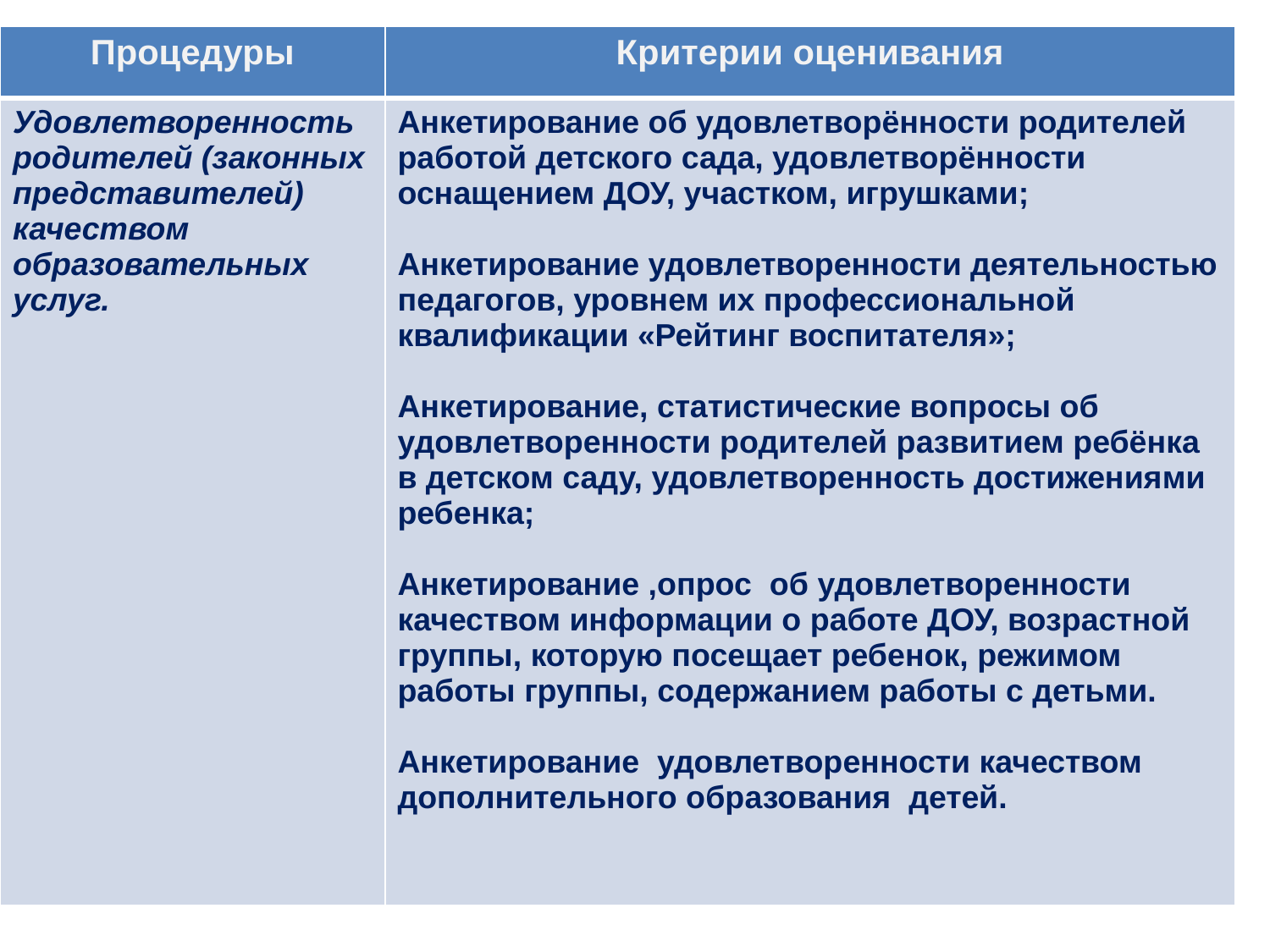

| Процедуры | Критерии оценивания |
| --- | --- |
| Удовлетворенность родителей (законных представителей) качеством образовательных услуг. | Анкетирование об удовлетворённости родителей работой детского сада, удовлетворённости оснащением ДОУ, участком, игрушками; Анкетирование удовлетворенности деятельностью педагогов, уровнем их профессиональной квалификации «Рейтинг воспитателя»; Анкетирование, статистические вопросы об удовлетворенности родителей развитием ребёнка в детском саду, удовлетворенность достижениями ребенка; Анкетирование ,опрос об удовлетворенности качеством информации о работе ДОУ, возрастной группы, которую посещает ребенок, режимом работы группы, содержанием работы с детьми. Анкетирование удовлетворенности качеством дополнительного образования детей. |